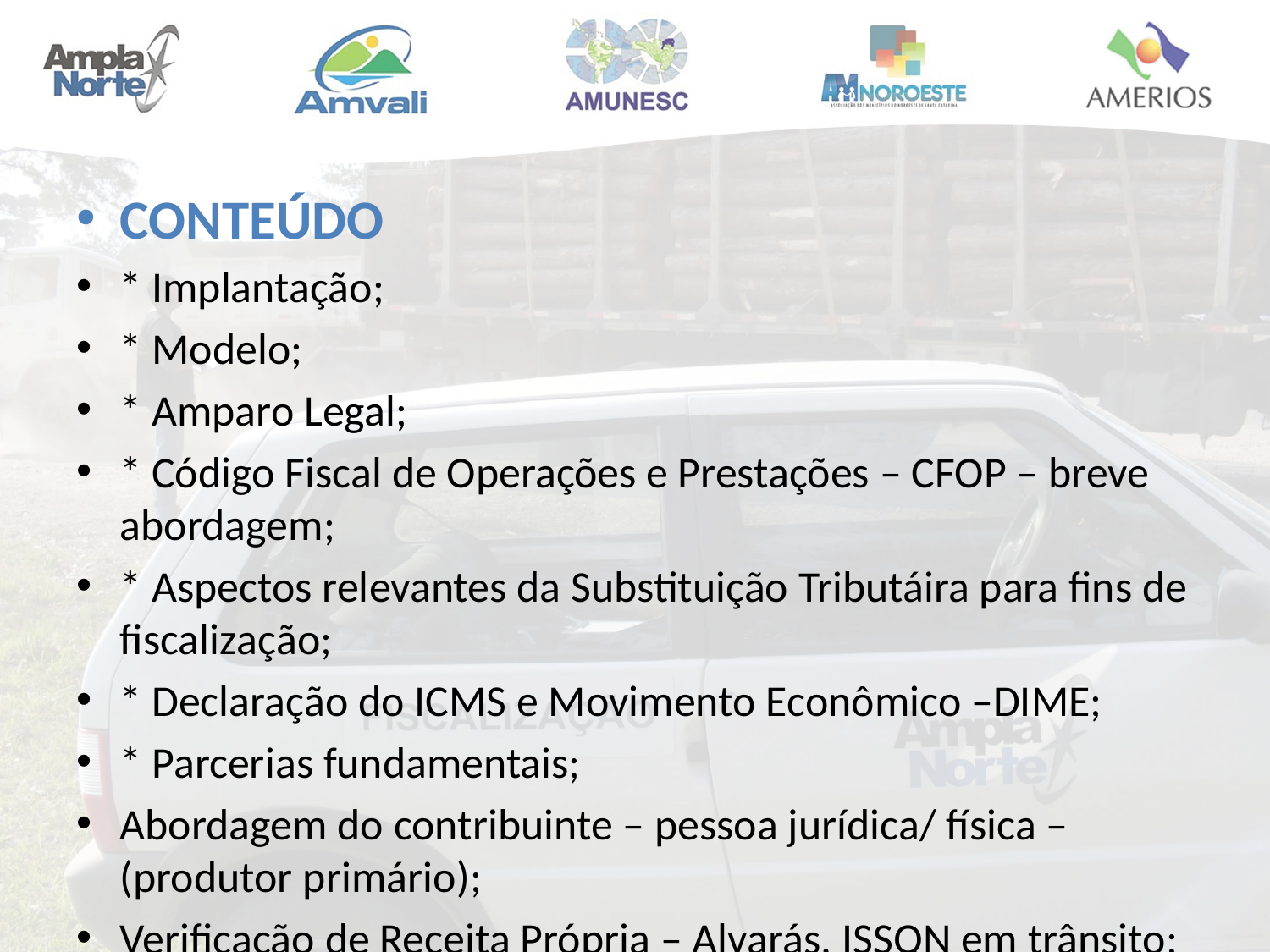

CONTEÚDO
* Implantação;
* Modelo;
* Amparo Legal;
* Código Fiscal de Operações e Prestações – CFOP – breve abordagem;
* Aspectos relevantes da Substituição Tributáira para fins de fiscalização;
* Declaração do ICMS e Movimento Econômico –DIME;
* Parcerias fundamentais;
Abordagem do contribuinte – pessoa jurídica/ física – (produtor primário);
Verificação de Receita Própria – Alvarás, ISSQN em trânsito;